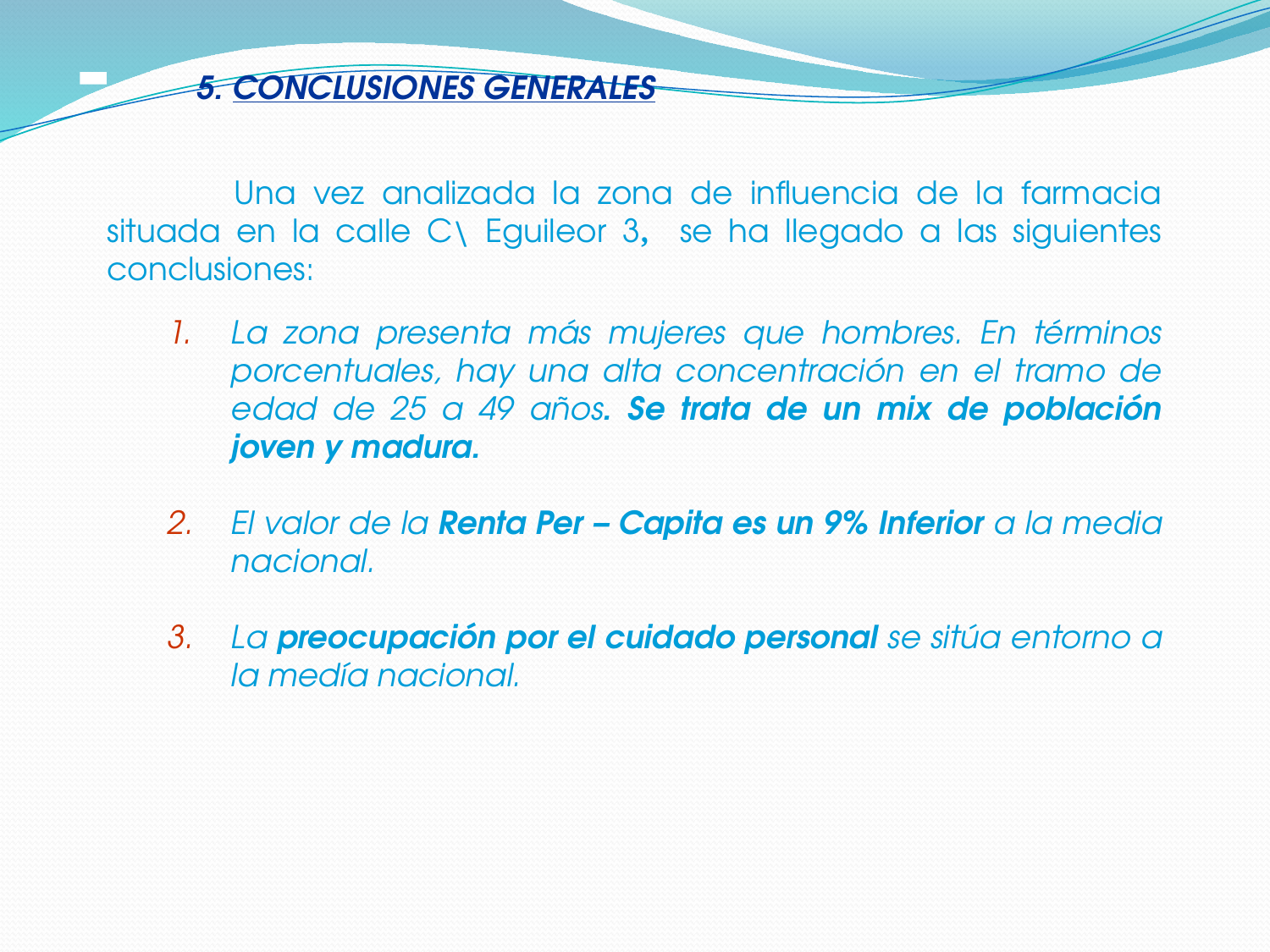

5. CONCLUSIONES GENERALES

	Una vez analizada la zona de influencia de la farmacia situada en la calle C\ Eguileor 3,  se ha llegado a las siguientes conclusiones:
La zona presenta más mujeres que hombres. En términos porcentuales, hay una alta concentración en el tramo de edad de 25 a 49 años. Se trata de un mix de población joven y madura.

El valor de la Renta Per – Capita es un 9% Inferior a la media nacional.

La preocupación por el cuidado personal se sitúa entorno a la medía nacional.